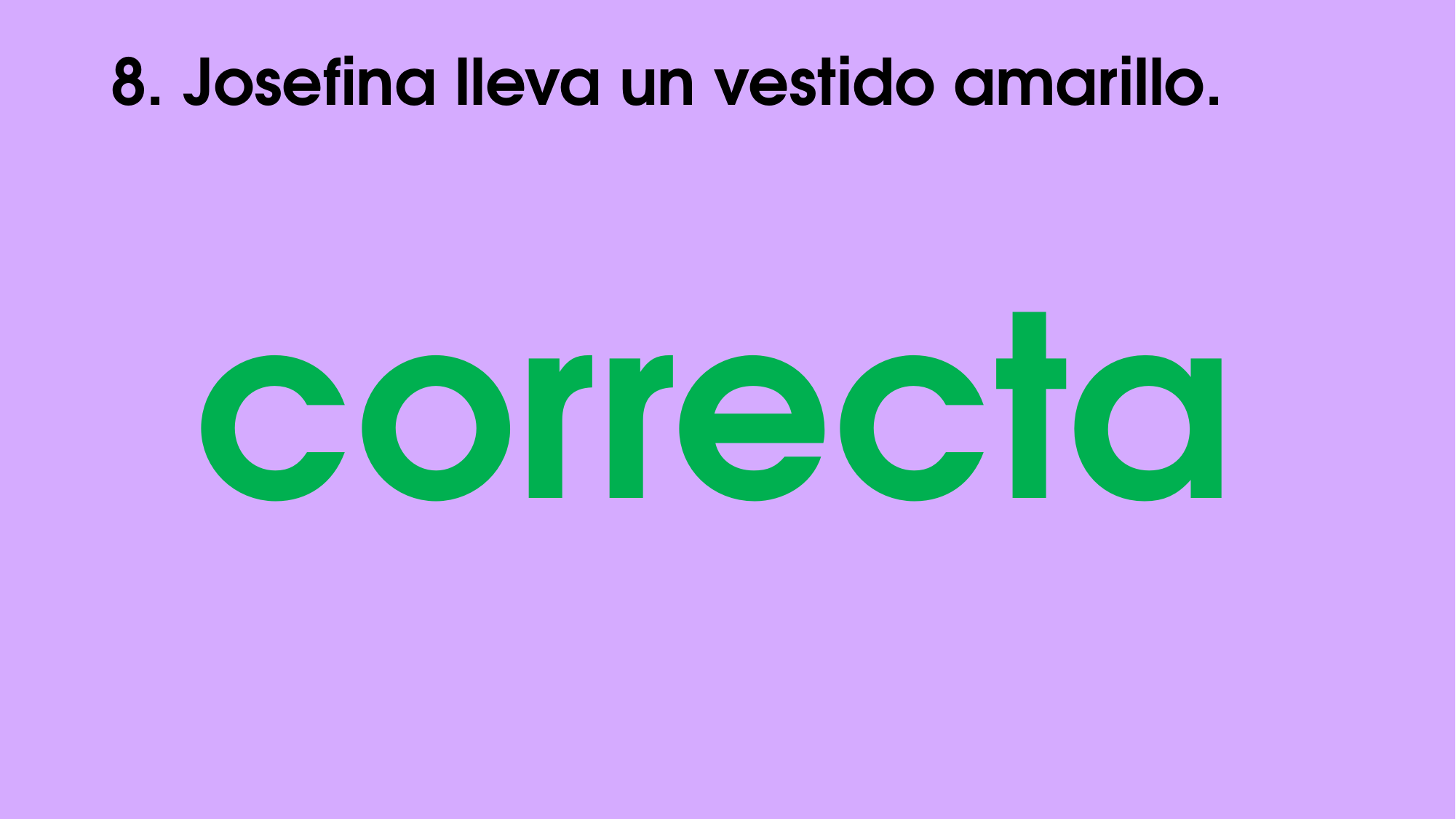

# 8. Josefina lleva un vestido amarillo.
correcta